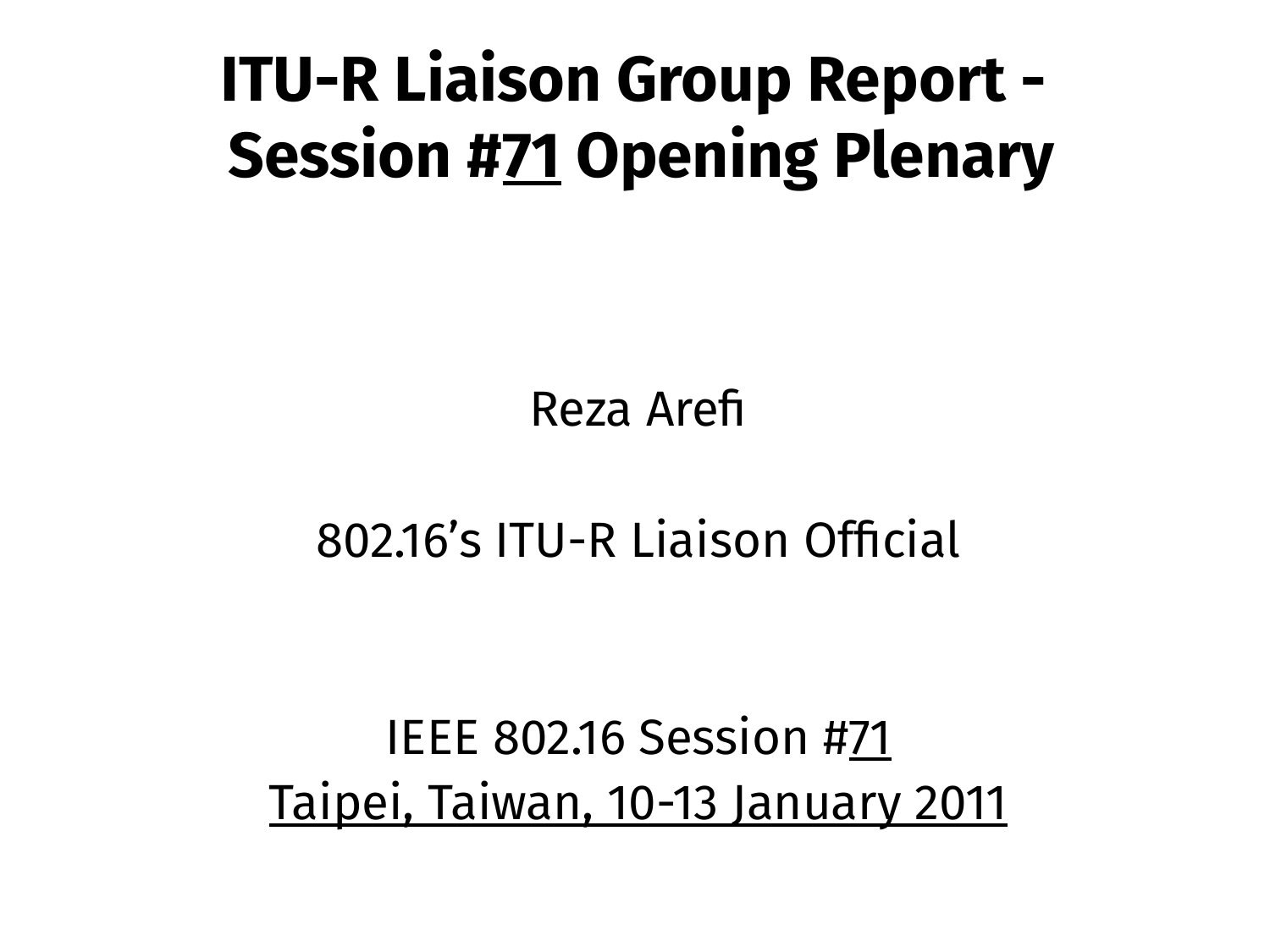

# ITU-R Liaison Group Report - Session #71 Opening Plenary

Reza Arefi

802.16’s ITU-R Liaison Official

IEEE 802.16 Session #71
Taipei, Taiwan, 10-13 January 2011